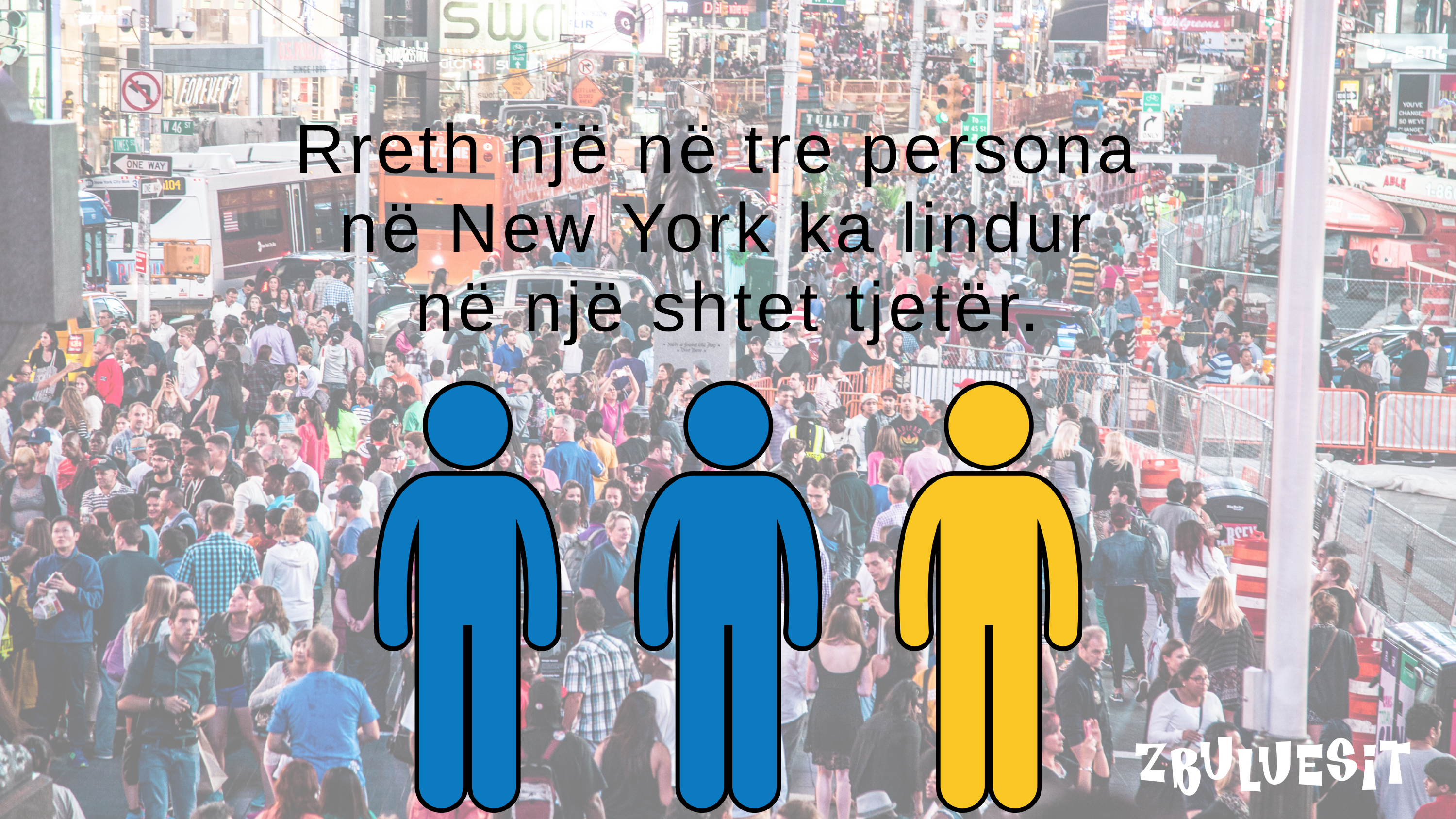

Rreth një në tre persona
në New York ka lindur
në një shtet tjetër.